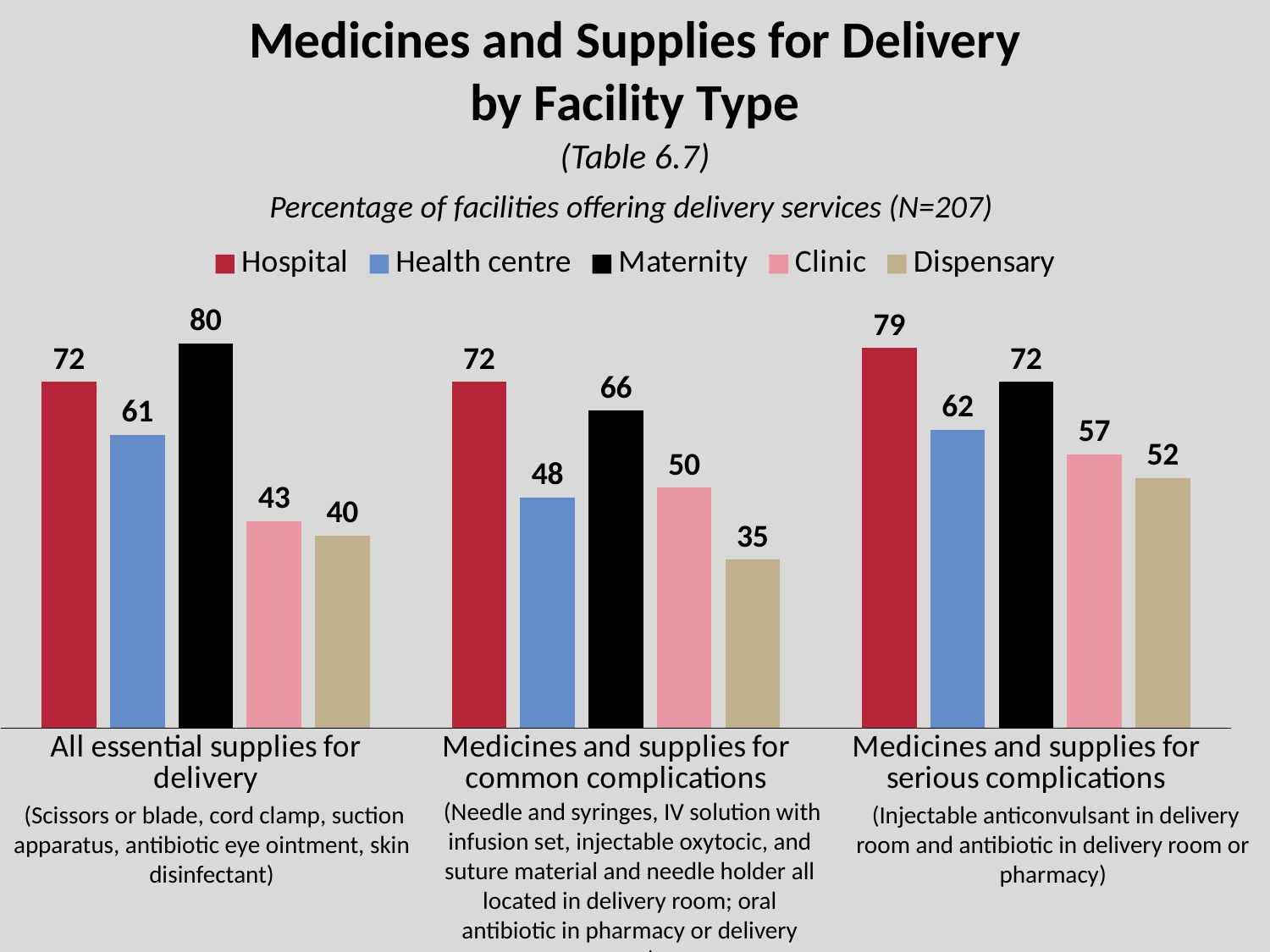

Medicines and Supplies for Delivery
by Facility Type
(Table 6.7)
Percentage of facilities offering delivery services (N=207)

### Chart

| Category | Hospital | Health centre | Maternity | Clinic | Dispensary |
|---|---|---|---|---|---|
| All essential supplies for delivery | 72.0 | 61.0 | 80.0 | 43.0 | 40.0 |
| Medicines and supplies for common complications | 72.0 | 48.0 | 66.0 | 50.0 | 35.0 |
| Medicines and supplies for serious complications | 79.0 | 62.0 | 72.0 | 57.0 | 52.0 |
 (Needle and syringes, IV solution with infusion set, injectable oxytocic, and suture material and needle holder all located in delivery room; oral antibiotic in pharmacy or delivery area)
 (Scissors or blade, cord clamp, suction apparatus, antibiotic eye ointment, skin disinfectant)
 (Injectable anticonvulsant in delivery room and antibiotic in delivery room or pharmacy)